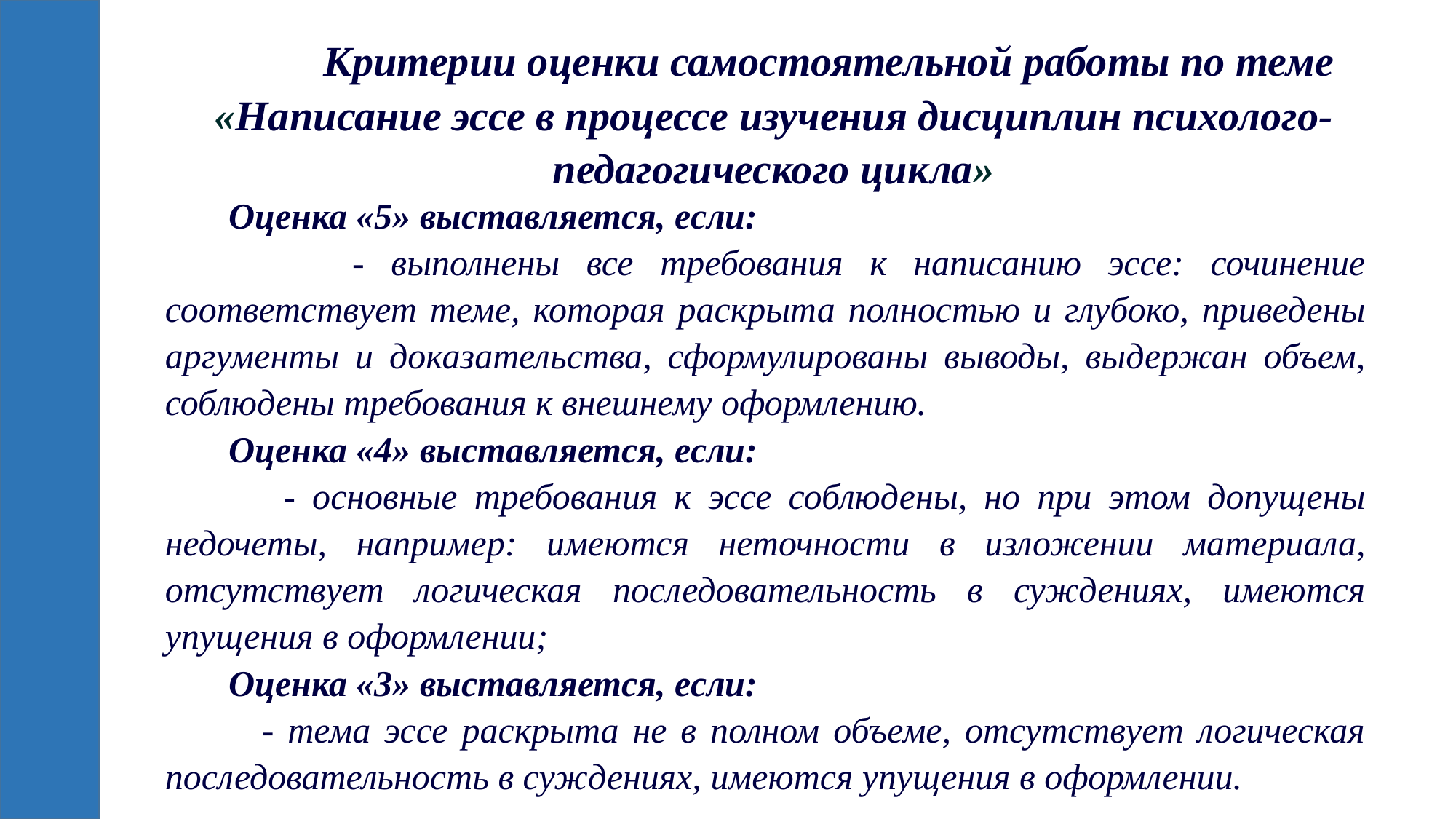

Критерии оценки самостоятельной работы по теме «Написание эссе в процессе изучения дисциплин психолого-педагогического цикла»

       Оценка «5» выставляется, если:
       - выполнены все требования к написанию эссе: сочинение соответствует теме, которая раскрыта полностью и глубоко, приведены аргументы и доказательства, сформулированы выводы, выдержан объем, соблюдены требования к внешнему оформлению.
       Оценка «4» выставляется, если:
       - основные требования к эссе соблюдены, но при этом допущены недочеты, например: имеются неточности в изложении материала, отсутствует логическая последовательность в суждениях, имеются упущения в оформлении;
       Оценка «3» выставляется, если:
       - тема эссе раскрыта не в полном объеме, отсутствует логическая последовательность в суждениях, имеются упущения в оформлении.